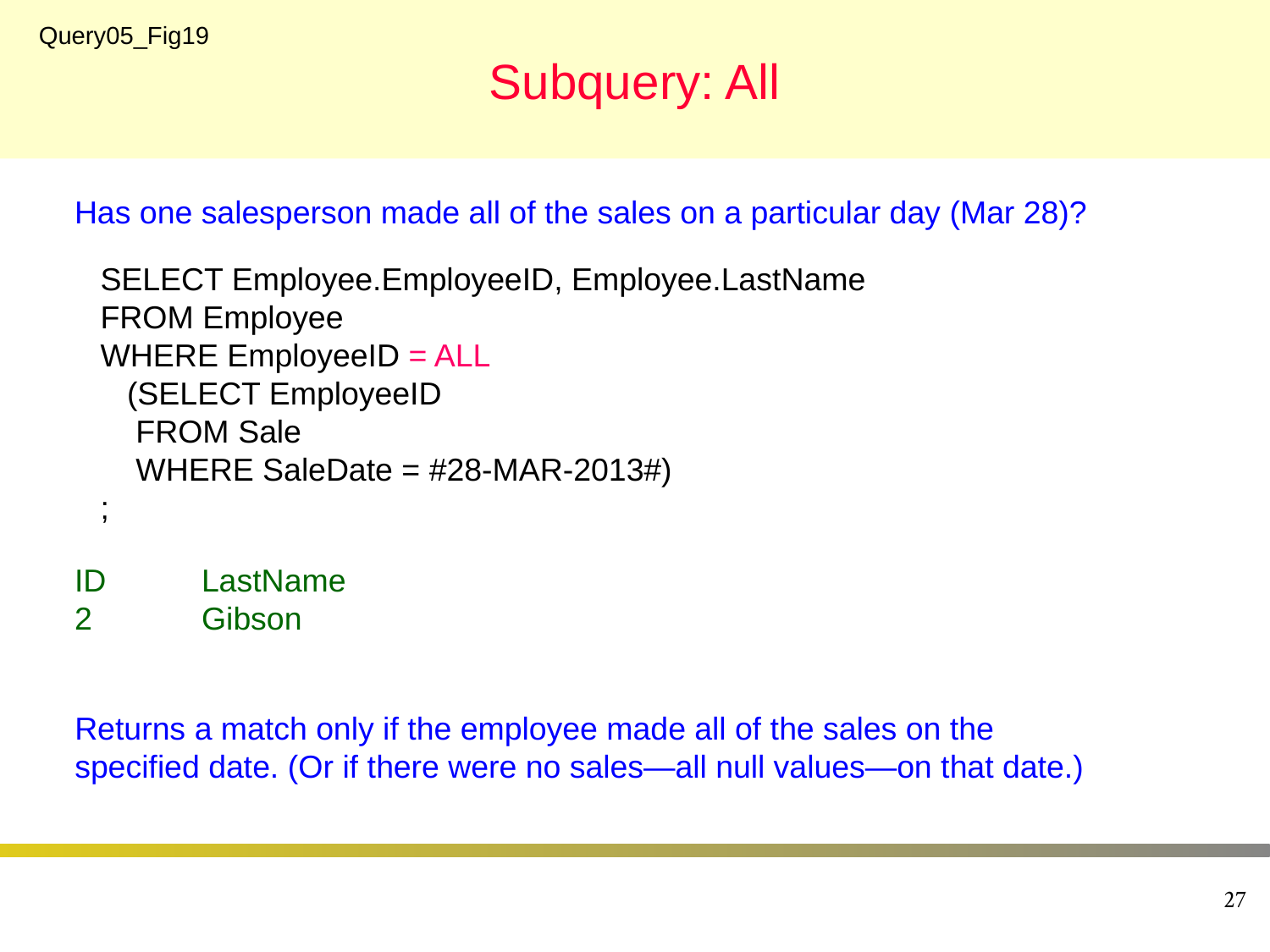

# Subquery: All
Query05_Fig19
Has one salesperson made all of the sales on a particular day (Mar 28)?
SELECT Employee.EmployeeID, Employee.LastName
FROM Employee
WHERE EmployeeID = ALL
   (SELECT EmployeeID
    FROM Sale
    WHERE SaleDate = #28-MAR-2013#)
;
ID	LastName
2	Gibson
Returns a match only if the employee made all of the sales on the specified date. (Or if there were no sales—all null values—on that date.)
27